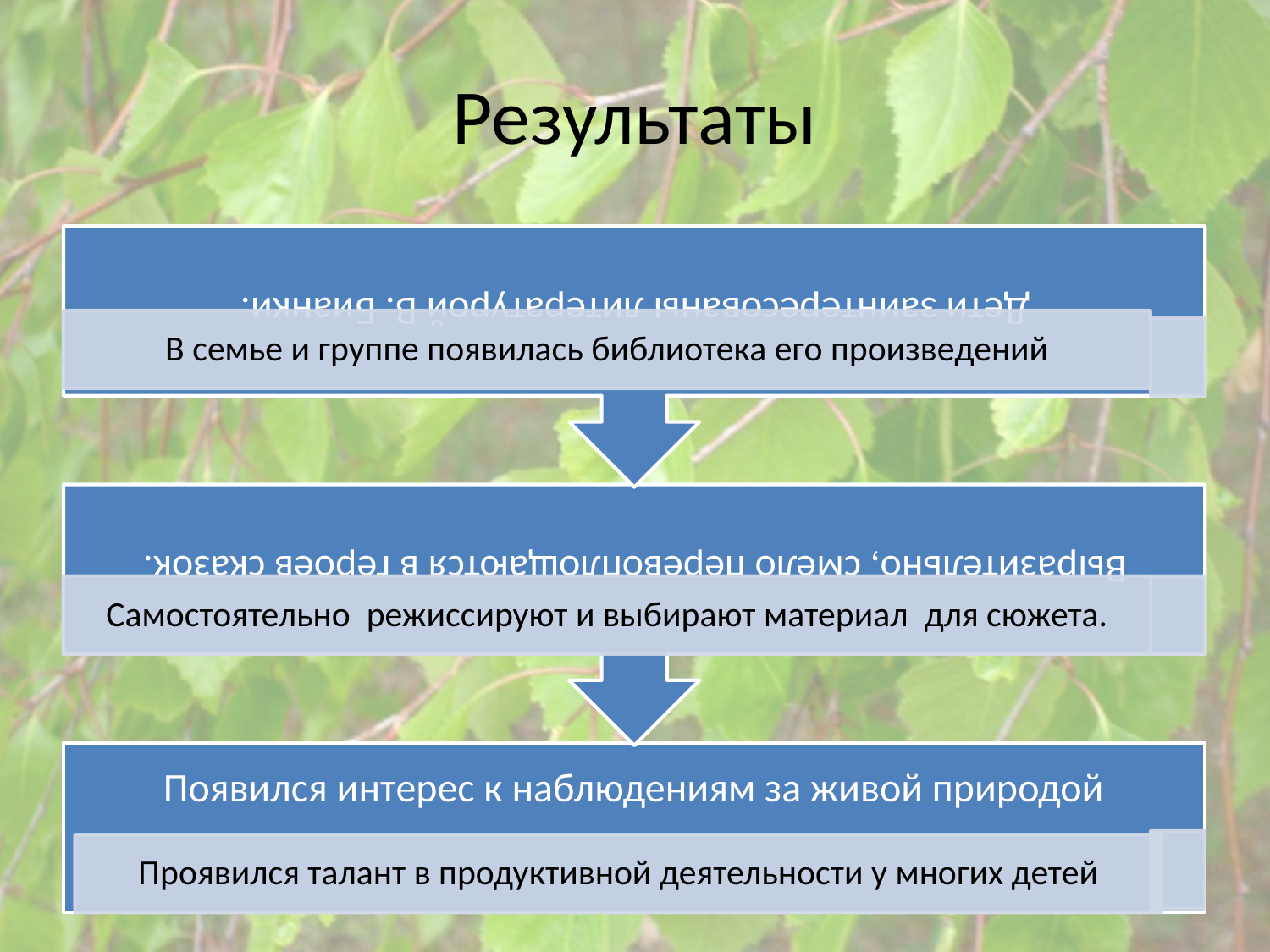

# Результаты
Появился интерес к наблюдениям за живой природой
Проявился талант в продуктивной деятельности у многих детей

Выразительно, смело перевоплощаются в героев сказок.
Самостоятельно  режиссируют и выбирают материал  для сюжета.

Дети заинтересованы литературой В. Бианки.
В семье и группе появилась библиотека его произведений